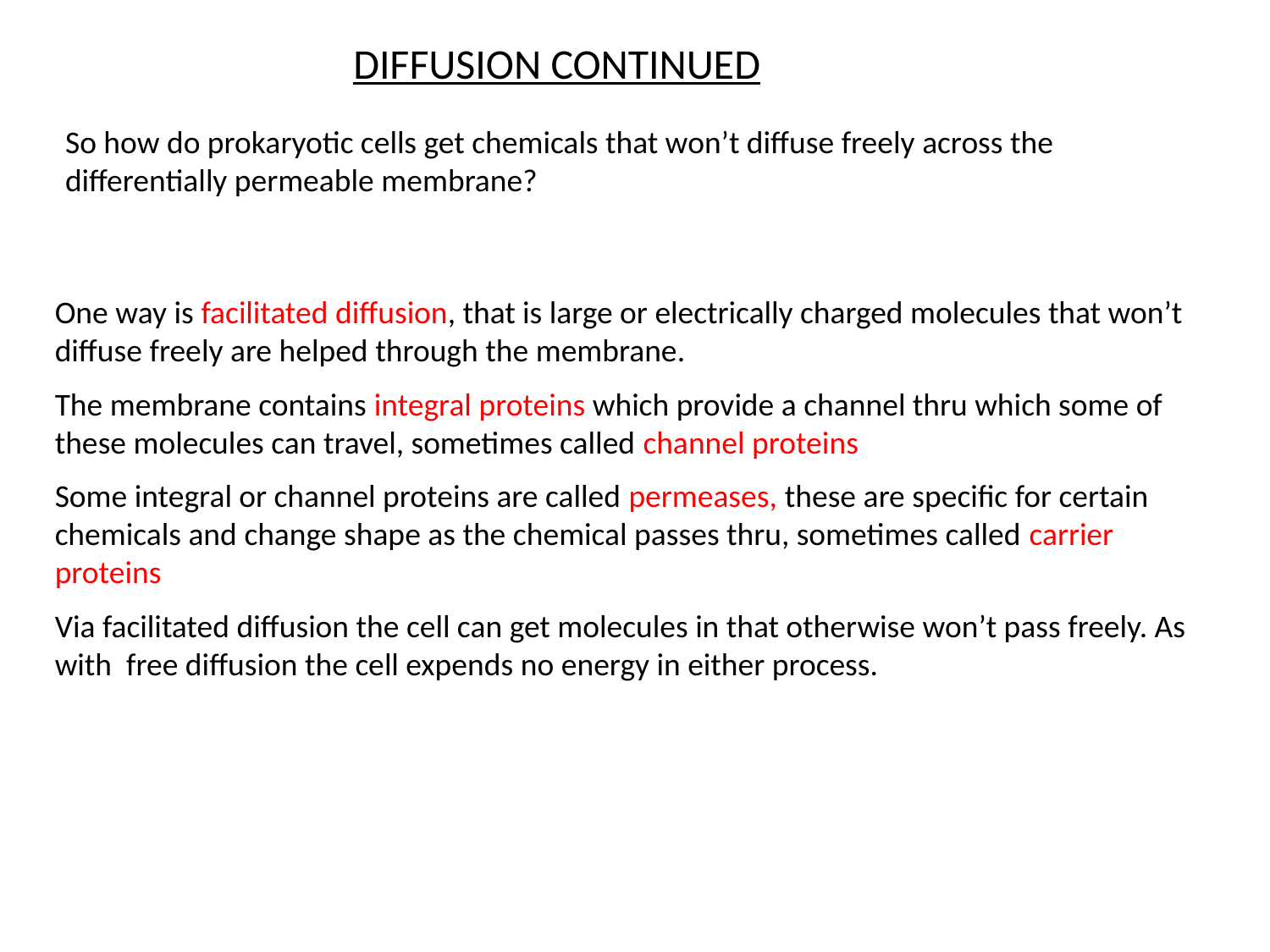

DIFFUSION CONTINUED
So how do prokaryotic cells get chemicals that won’t diffuse freely across the differentially permeable membrane?

One way is facilitated diffusion, that is large or electrically charged molecules that won’t diffuse freely are helped through the membrane.
The membrane contains integral proteins which provide a channel thru which some of these molecules can travel, sometimes called channel proteins
Some integral or channel proteins are called permeases, these are specific for certain chemicals and change shape as the chemical passes thru, sometimes called carrier proteins
Via facilitated diffusion the cell can get molecules in that otherwise won’t pass freely. As with  free diffusion the cell expends no energy in either process.